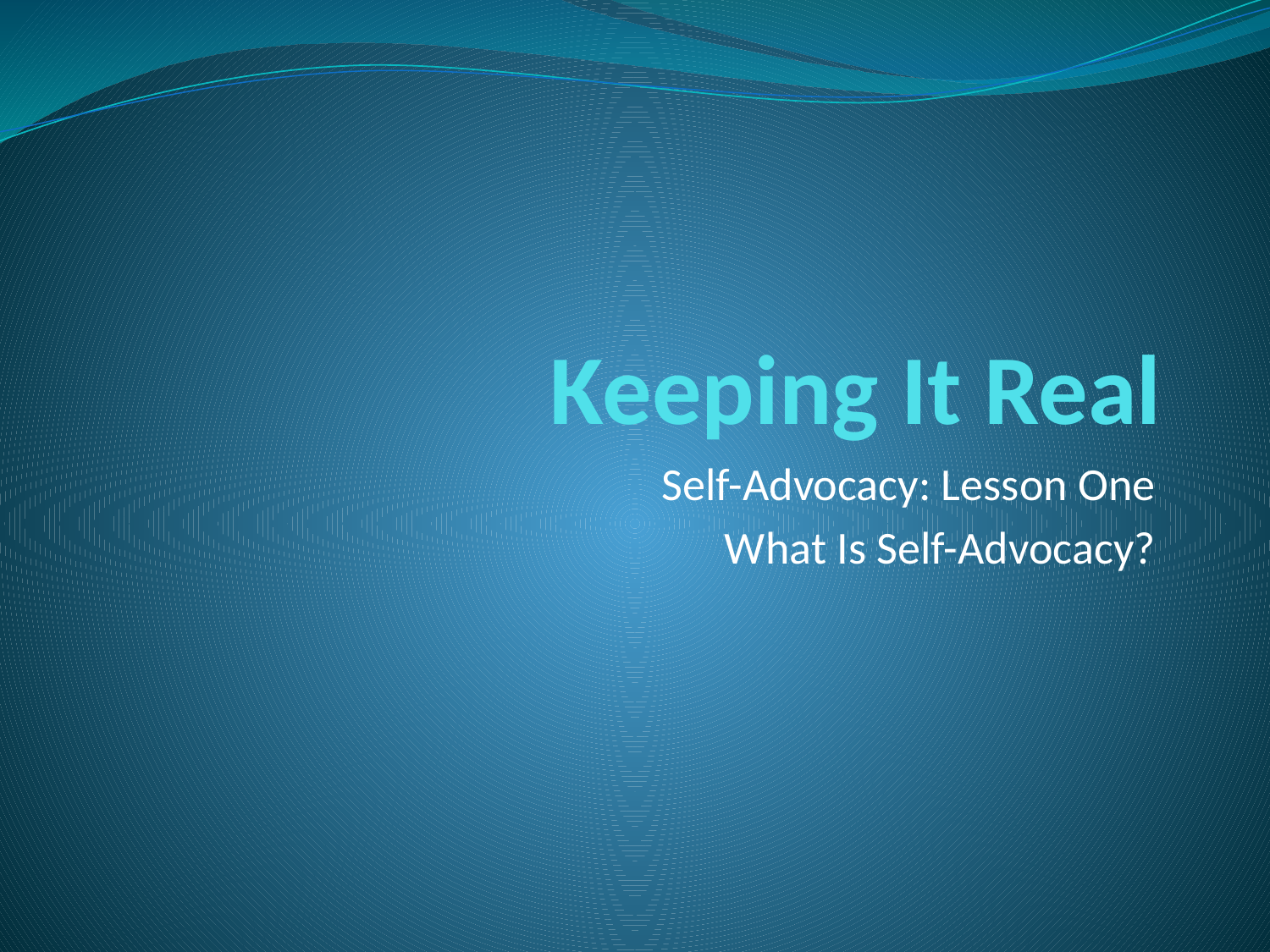

# Keeping It Real
Self-Advocacy: Lesson One
What Is Self-Advocacy?